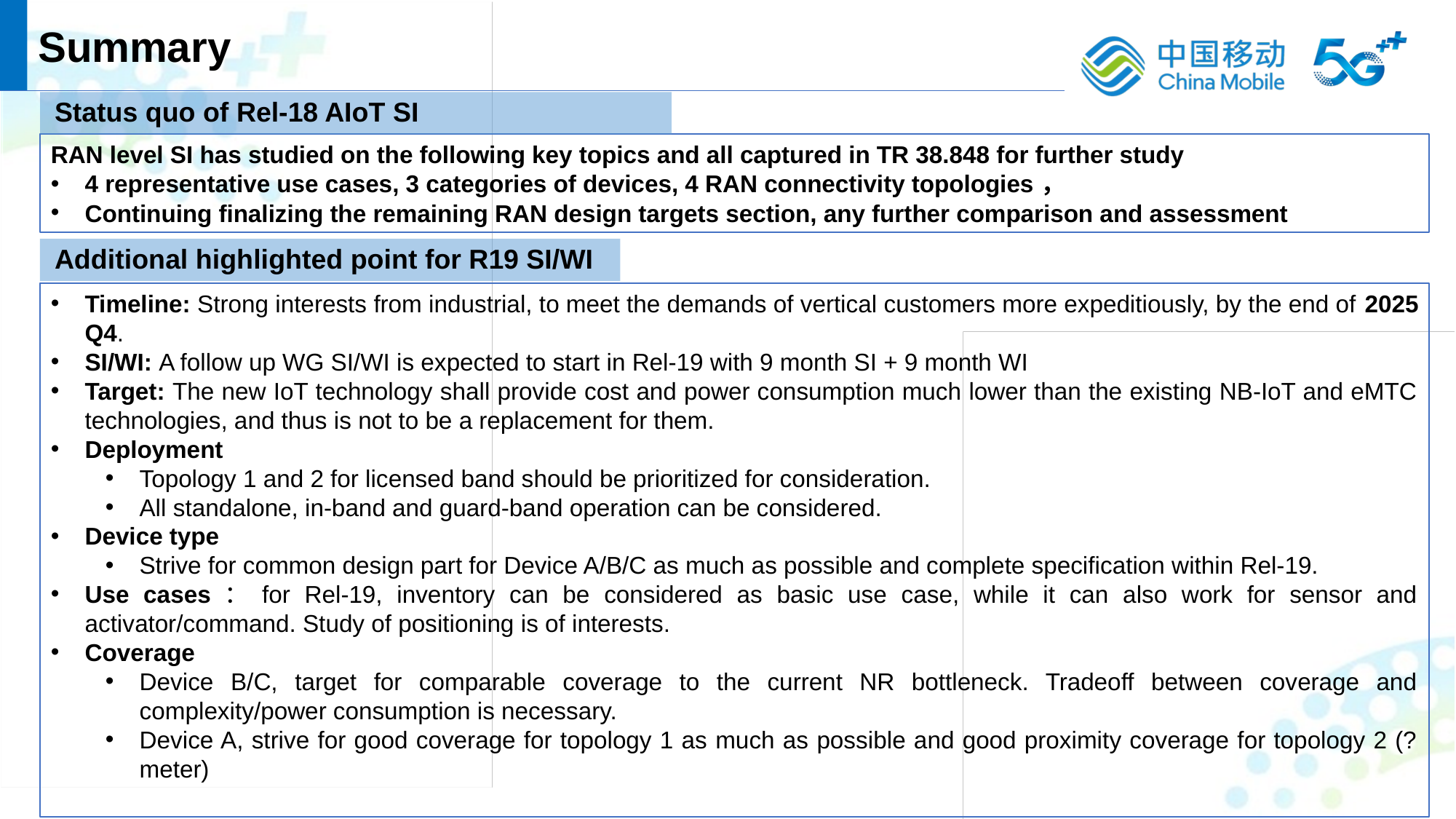

Summary
Status quo of Rel-18 AIoT SI

RAN level SI has studied on the following key topics and all captured in TR 38.848 for further study
4 representative use cases, 3 categories of devices, 4 RAN connectivity topologies，
Continuing finalizing the remaining RAN design targets section, any further comparison and assessment
Additional highlighted point for R19 SI/WI

Timeline: Strong interests from industrial, to meet the demands of vertical customers more expeditiously, by the end of 2025 Q4.
SI/WI: A follow up WG SI/WI is expected to start in Rel-19 with 9 month SI + 9 month WI
Target: The new IoT technology shall provide cost and power consumption much lower than the existing NB-IoT and eMTC technologies, and thus is not to be a replacement for them.
Deployment
Topology 1 and 2 for licensed band should be prioritized for consideration.
All standalone, in-band and guard-band operation can be considered.
Device type
Strive for common design part for Device A/B/C as much as possible and complete specification within Rel-19.
Use cases：for Rel-19, inventory can be considered as basic use case, while it can also work for sensor and activator/command. Study of positioning is of interests.
Coverage
Device B/C, target for comparable coverage to the current NR bottleneck. Tradeoff between coverage and complexity/power consumption is necessary.
Device A, strive for good coverage for topology 1 as much as possible and good proximity coverage for topology 2 (? meter)